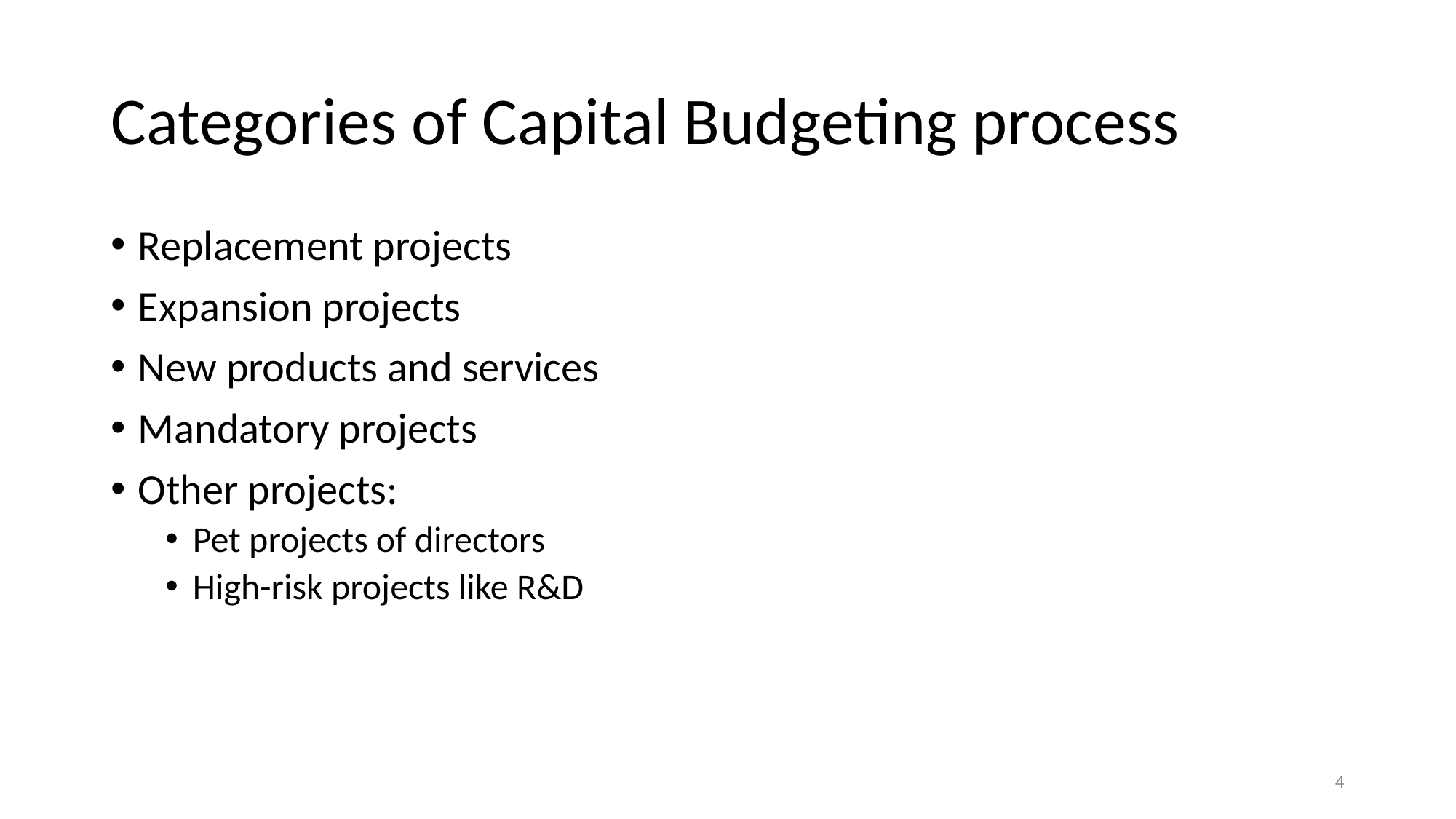

# Categories of Capital Budgeting process
Replacement projects
Expansion projects
New products and services
Mandatory projects
Other projects:
Pet projects of directors
High-risk projects like R&D
4